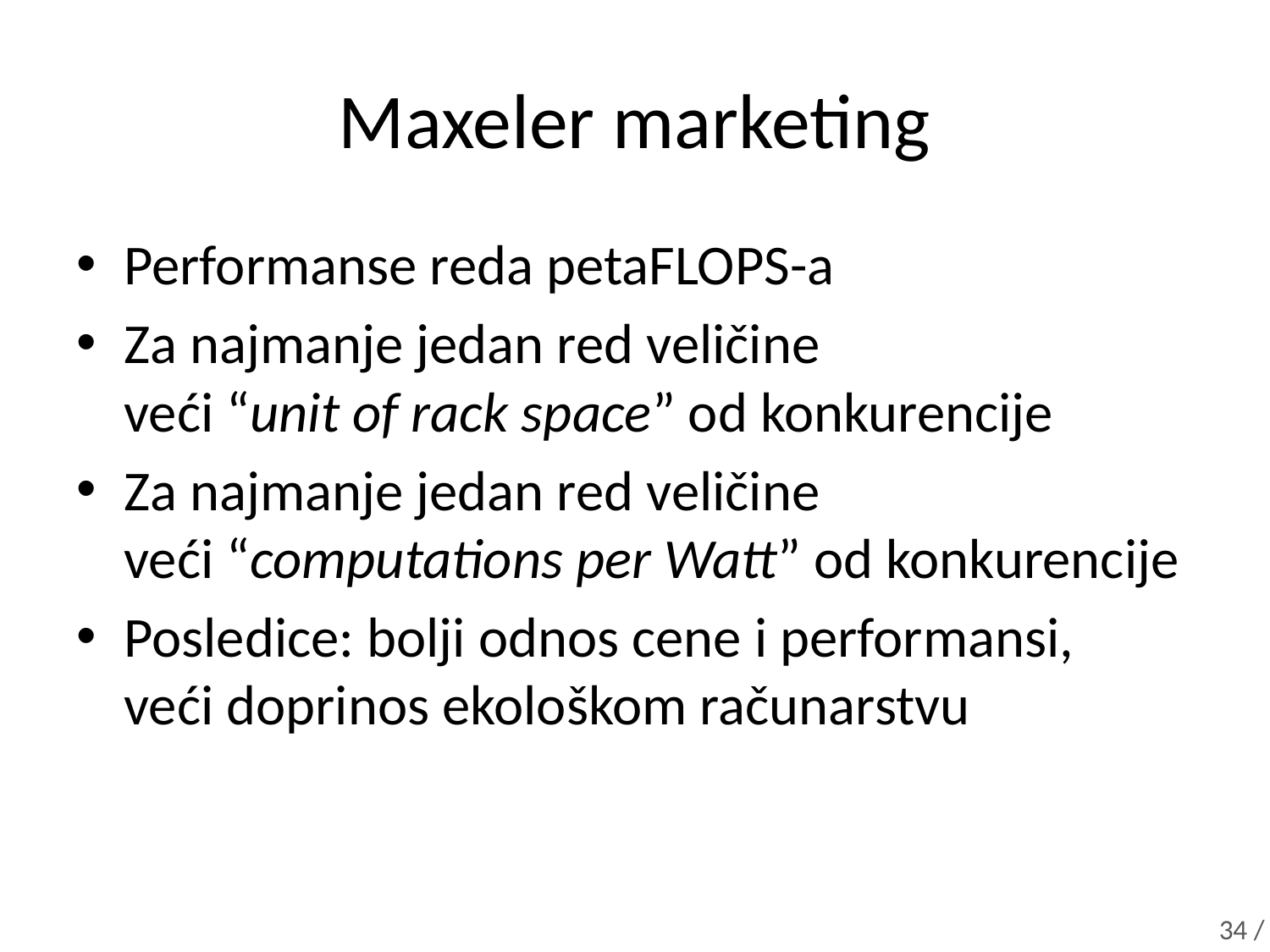

# Maxeler marketing
Performanse reda petaFLOPS-a
Za najmanje jedan red veličine
veći “unit of rack space” od konkurencije
Za najmanje jedan red veličine
veći “computations per Watt” od konkurencije
Posledice: bolji odnos cene i performansi,
veći doprinos ekološkom računarstvu